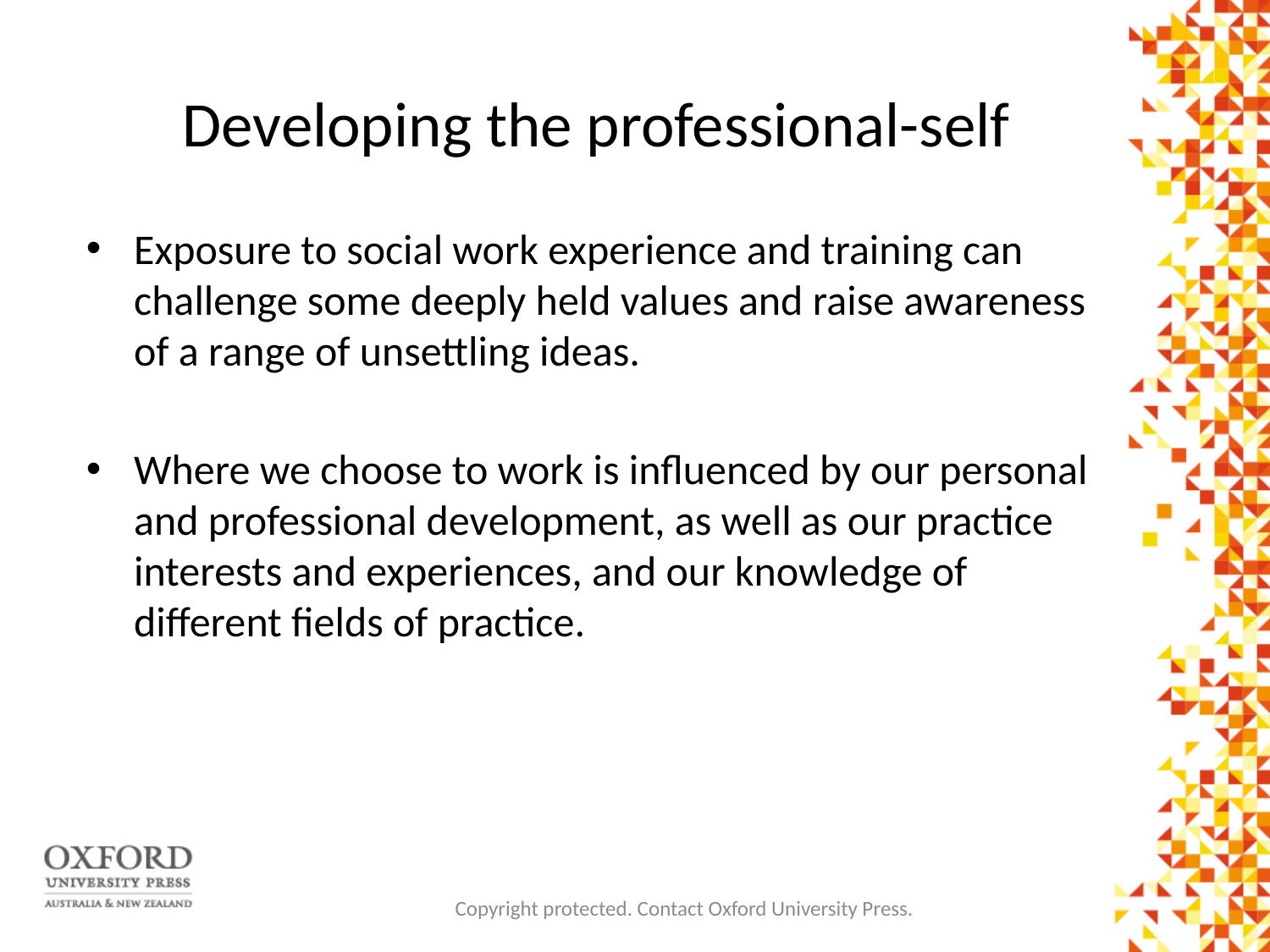

# Developing the professional-self
Exposure to social work experience and training can challenge some deeply held values and raise awareness of a range of unsettling ideas.

Where we choose to work is influenced by our personal and professional development, as well as our practice interests and experiences, and our knowledge of different fields of practice.
Copyright protected. Contact Oxford University Press.